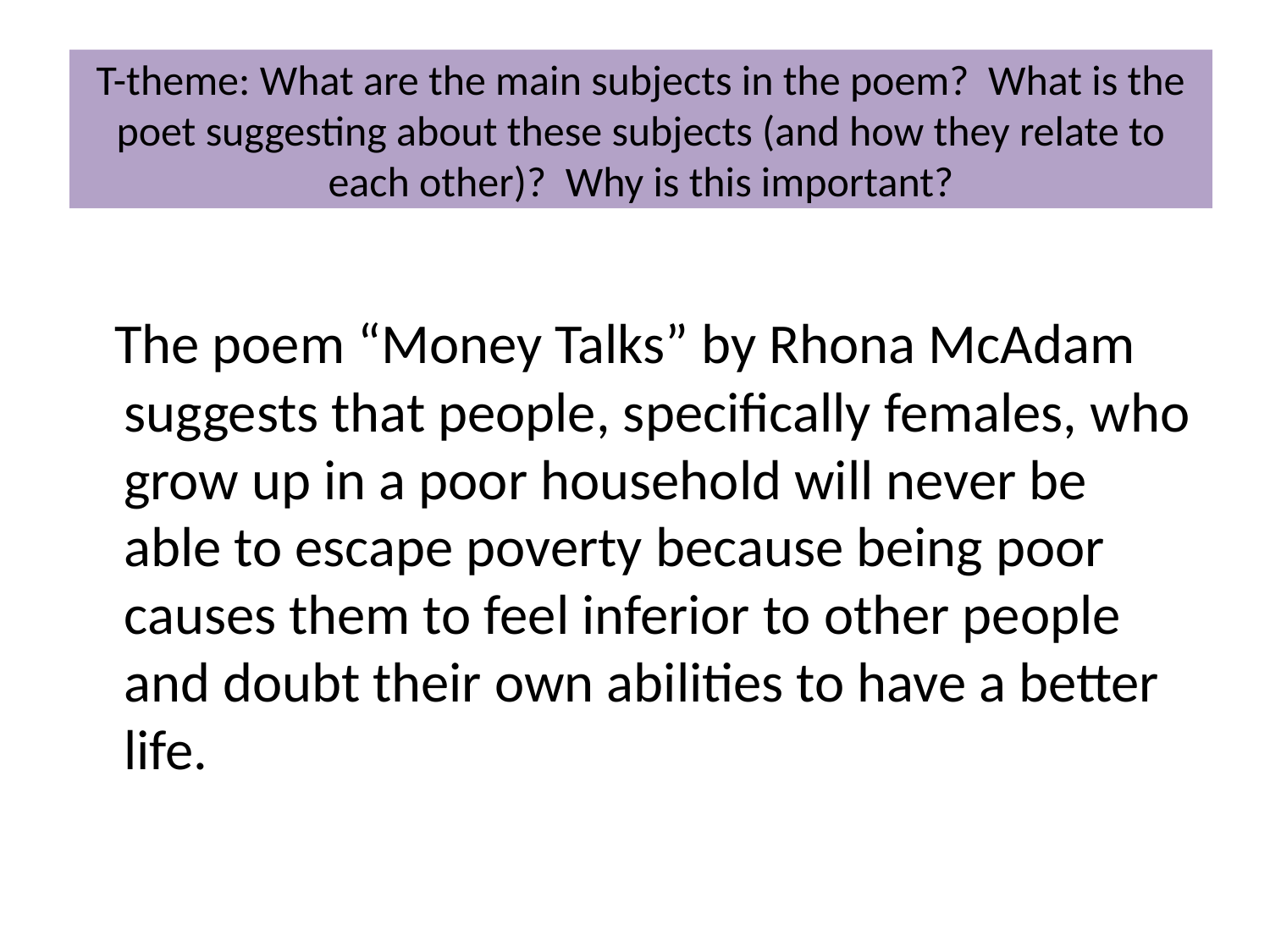

# T-theme: What are the main subjects in the poem?  What is the poet suggesting about these subjects (and how they relate to each other)?  Why is this important?

   The poem “Money Talks” by Rhona McAdam suggests that people, specifically females, who grow up in a poor household will never be able to escape poverty because being poor causes them to feel inferior to other people and doubt their own abilities to have a better life.